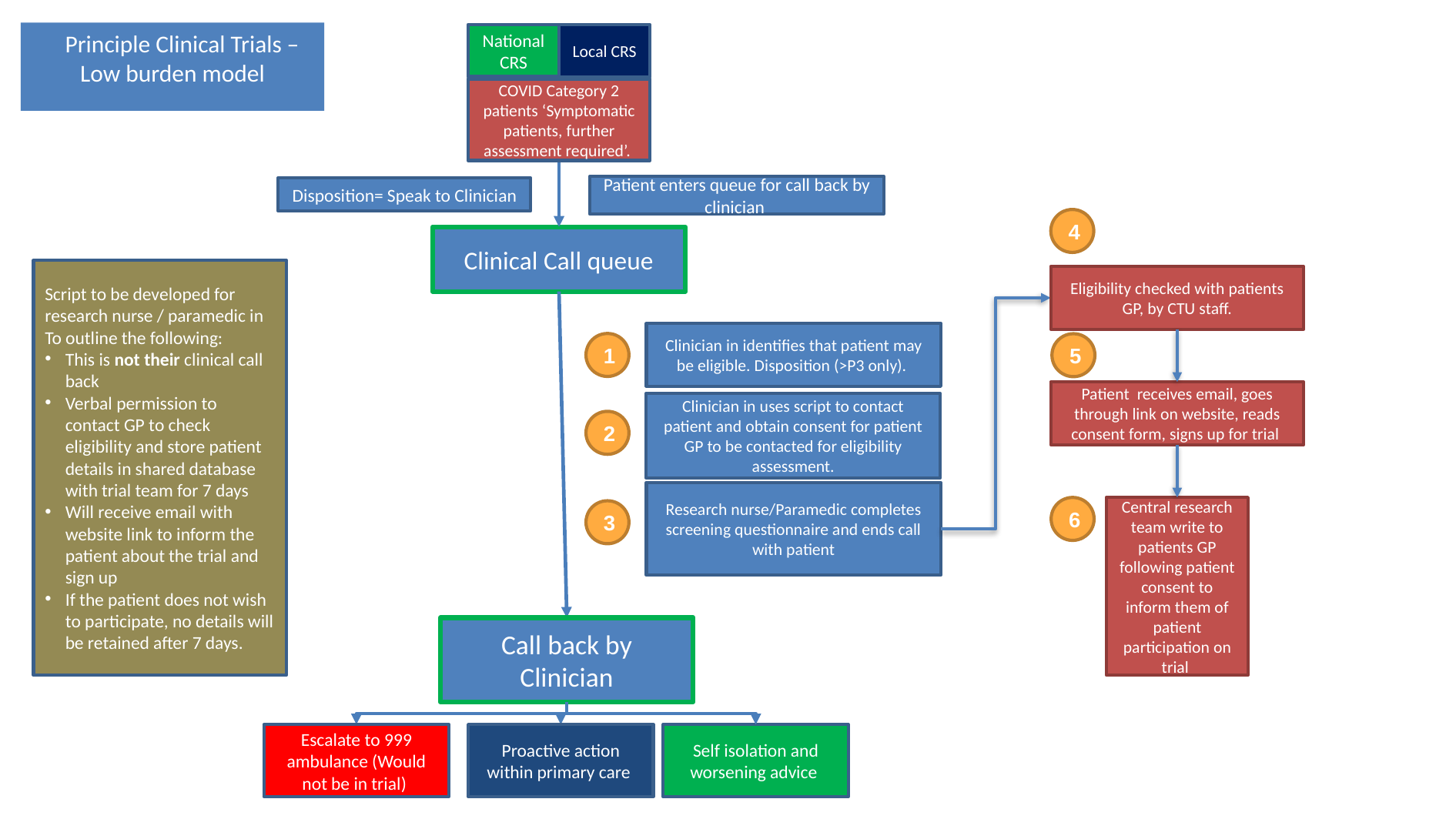

# Principle Clinical Trials – Low burden model
National CRS
Local CRS
COVID Category 2 patients ‘Symptomatic patients, further assessment required’.
Patient enters queue for call back by clinician
Disposition= Speak to Clinician
Clinical Call queue
Call back by Clinician
Escalate to 999 ambulance (Would not be in trial)
Proactive action within primary care
Self isolation and worsening advice
4
Script to be developed for research nurse / paramedic in
To outline the following:
This is not their clinical call back
Verbal permission to contact GP to check eligibility and store patient details in shared database with trial team for 7 days
Will receive email with website link to inform the patient about the trial and sign up
If the patient does not wish to participate, no details will be retained after 7 days.
Eligibility checked with patients GP, by CTU staff.
Clinician in identifies that patient may be eligible. Disposition (>P3 only).
Clinician in uses script to contact patient and obtain consent for patient GP to be contacted for eligibility assessment.
Research nurse/Paramedic completes screening questionnaire and ends call with patient
1
2
3
5
Patient  receives email, goes through link on website, reads consent form, signs up for trial
6
Central research team write to patients GP following patient consent to inform them of patient participation on trial